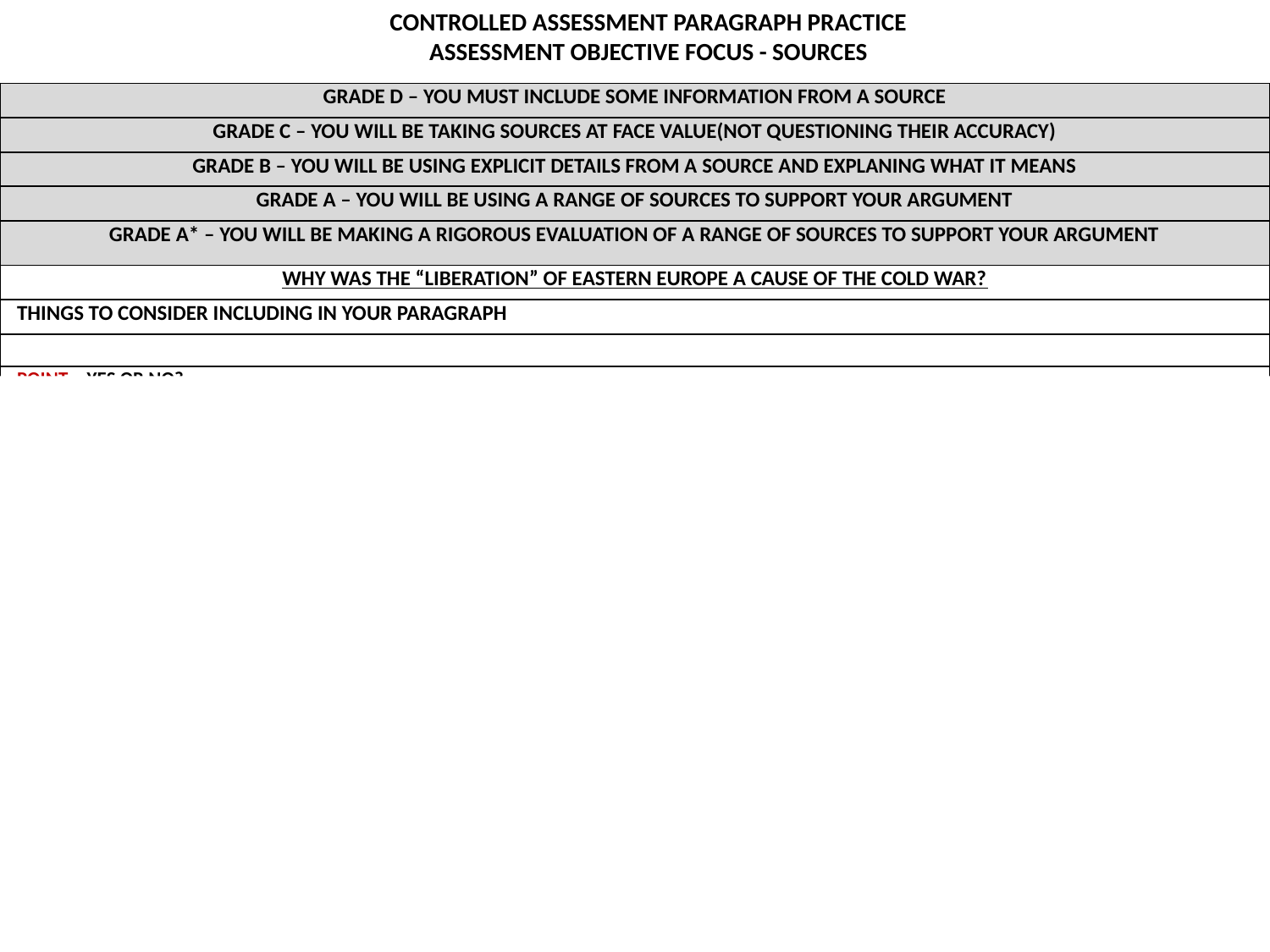

CONTROLLED ASSESSMENT PARAGRAPH PRACTICE
ASSESSMENT OBJECTIVE FOCUS - SOURCES
| GRADE D – YOU MUST INCLUDE SOME INFORMATION FROM A SOURCE |
| --- |
| GRADE C – YOU WILL BE TAKING SOURCES AT FACE VALUE(NOT QUESTIONING THEIR ACCURACY) |
| GRADE B – YOU WILL BE USING EXPLICIT DETAILS FROM A SOURCE AND EXPLANING WHAT IT MEANS |
| GRADE A – YOU WILL BE USING A RANGE OF SOURCES TO SUPPORT YOUR ARGUMENT |
| GRADE A\* – YOU WILL BE MAKING A RIGOROUS EVALUATION OF A RANGE OF SOURCES TO SUPPORT YOUR ARGUMENT |
| WHY WAS THE “LIBERATION” OF EASTERN EUROPE A CAUSE OF THE COLD WAR? |
| THINGS TO CONSIDER INCLUDING IN YOUR PARAGRAPH |
|  |
| POINT – YES OR NO? |
| EXPLANATION – WHY DO YOU THINK THIS? |
| EVIDENCE – CAN YOU PROVE THIS WITH A QUOTE FROM A SOURCE? |
| SUPPORTING STATEMENT – CAN YOU PUT THE STATEMENT INTO CONTEXT? |
| EVALUATION – CAN YOU EXPLAIN HOW RELIABLE YOUR EVIDENCE IS AND WHY YOU THINK THIS? |
|  |
|  |
|  |
|  |
| PEER ASSESSMENT – HIGHLIGHT THE GRADE ABOVE WHICH YOU THINK BEST RELATES TO THE PARAGRAPH WRITTEN HERE |
| STUDENT ACTION (SUGGEST HOW YOU ARE GOING TO IMPROVE THIS SKILL IN YOUR NEXT PARAGRAPH) |
|  |
|  |
|  |
|  |
|  |